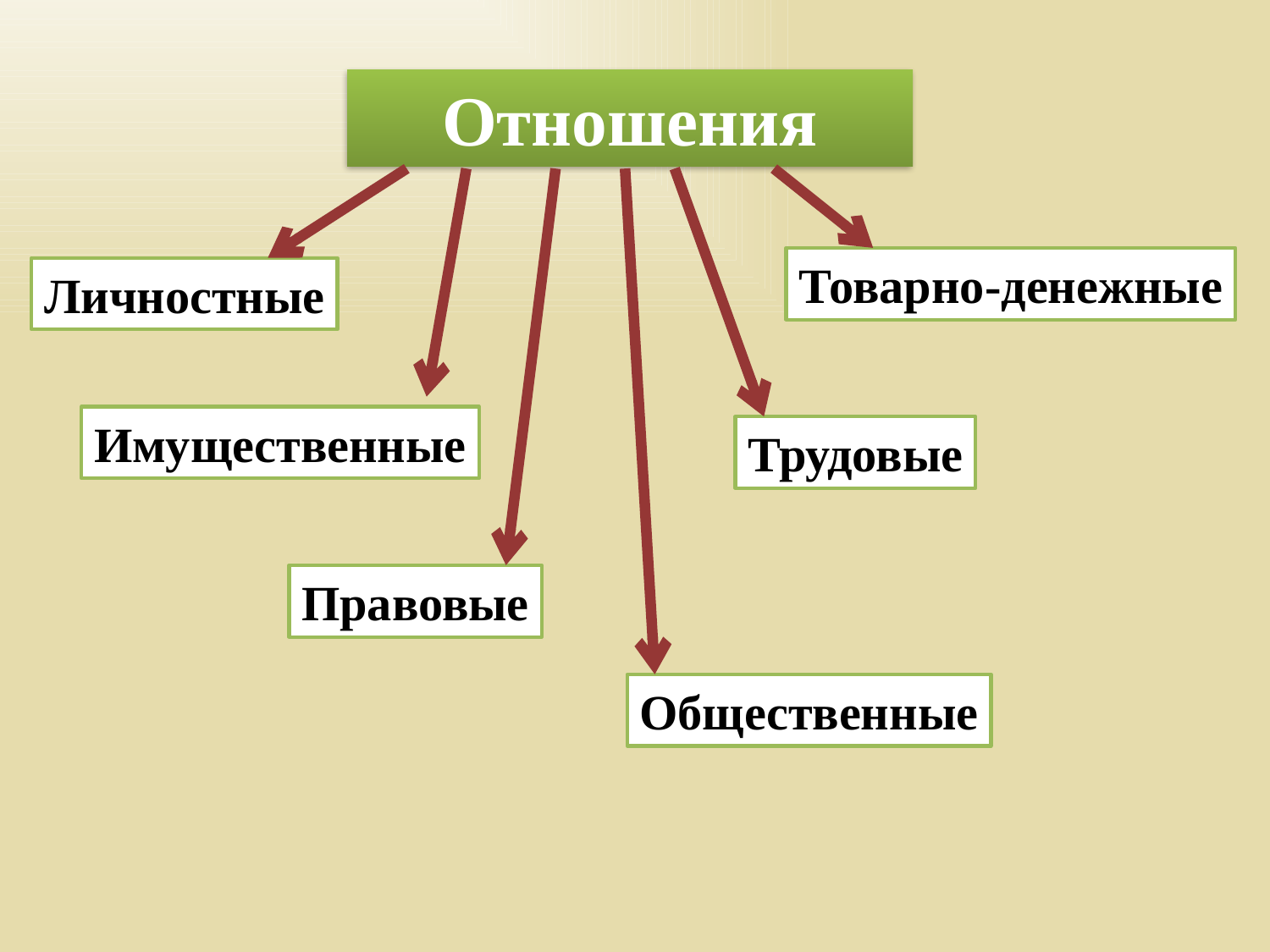

Отношения
Товарно-денежные
Личностные
Имущественные
Трудовые
Правовые
Общественные